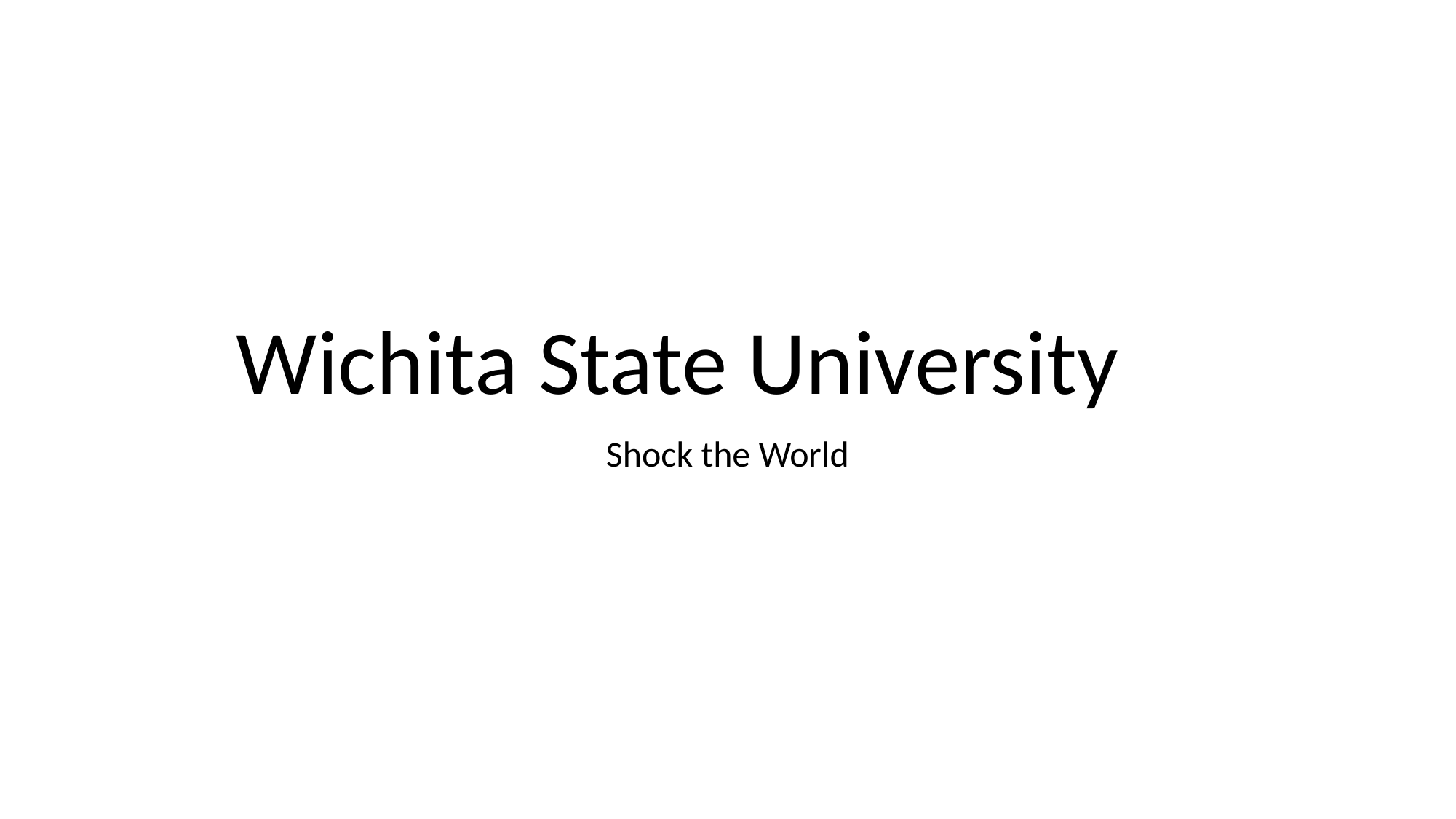

# Wichita State University
Shock the World